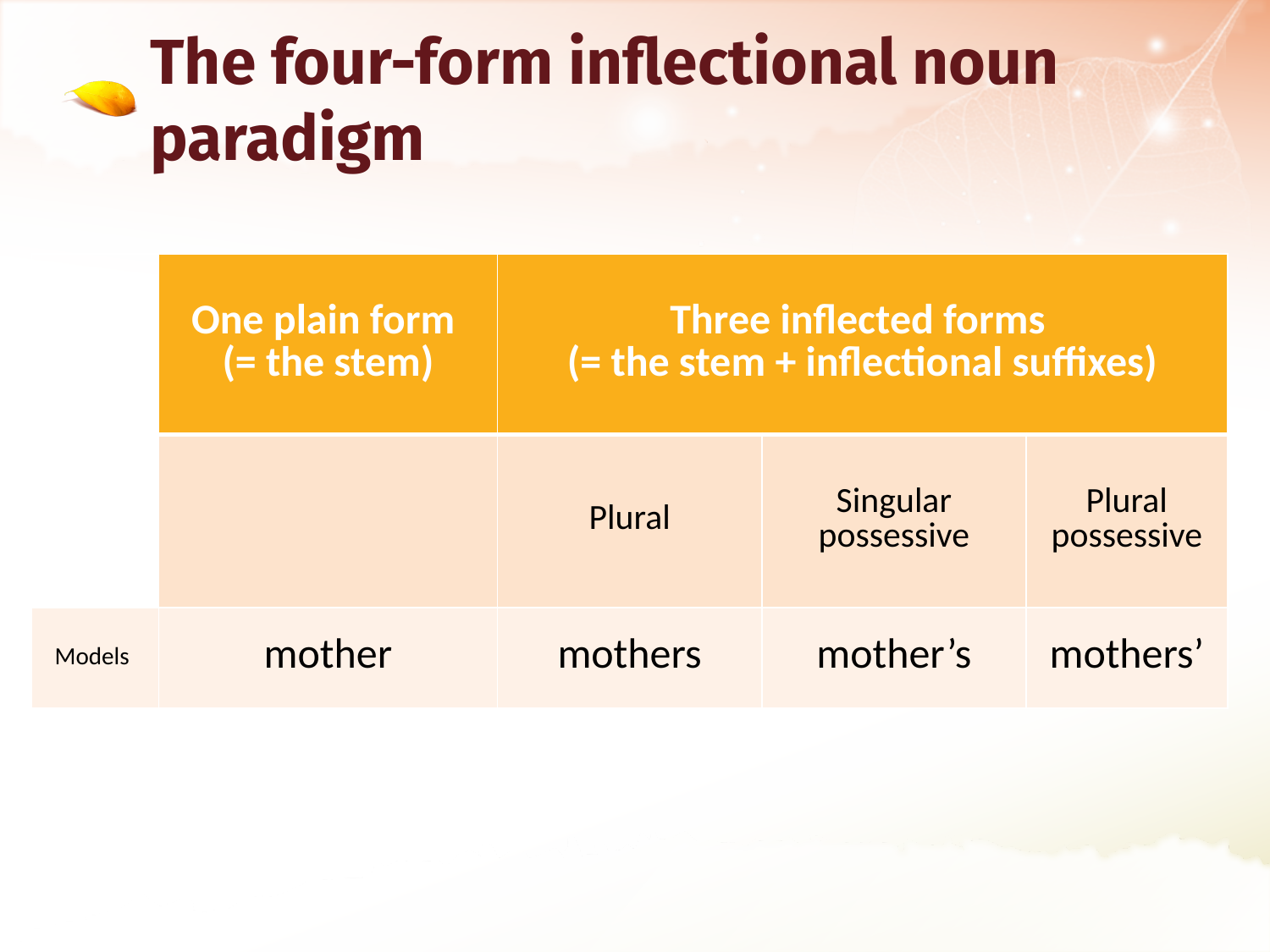

# The four-form inflectional noun paradigm
|  | One plain form (= the stem) | Three inflected forms (= the stem + inflectional suffixes) |  |  |
| --- | --- | --- | --- | --- |
|  |  | Plural | Singular possessive | Plural possessive |
| Models | mother | mothers | mother’s | mothers’ |